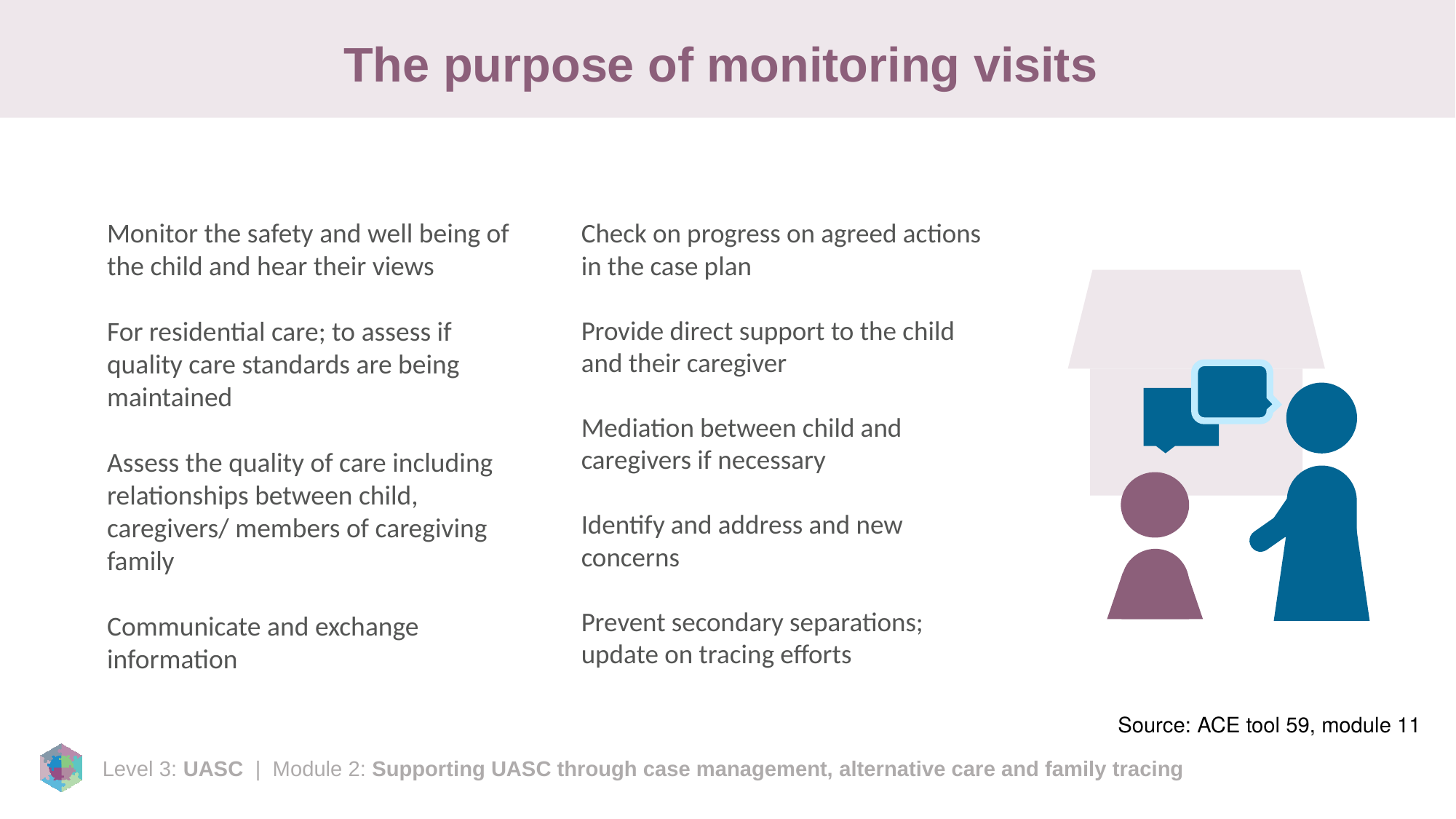

# The purpose of monitoring visits
Monitor the safety and well being of the child and hear their views

For residential care; to assess if quality care standards are being maintained

Assess the quality of care including relationships between child, caregivers/ members of caregiving family

Communicate and exchange information
Check on progress on agreed actions in the case plan

Provide direct support to the child and their caregiver

Mediation between child and caregivers if necessary

Identify and address and new concerns

Prevent secondary separations; update on tracing efforts

Source: ACE tool 59, module 11